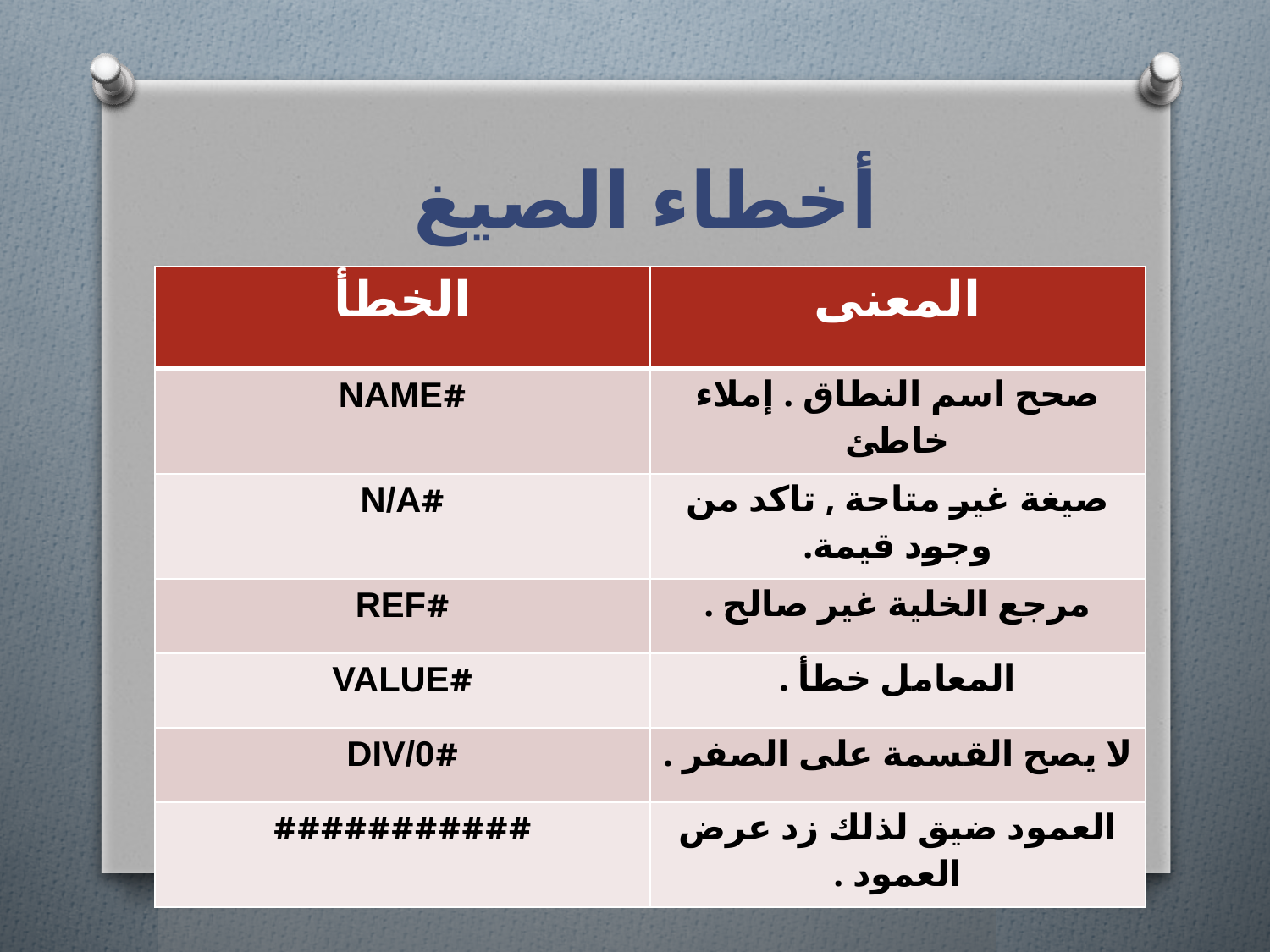

# أخطاء الصيغ
| الخطأ | المعنى |
| --- | --- |
| #NAME | صحح اسم النطاق . إملاء خاطئ |
| #N/A | صيغة غير متاحة , تاكد من وجود قيمة. |
| #REF | مرجع الخلية غير صالح . |
| #VALUE | المعامل خطأ . |
| #DIV/0 | لا يصح القسمة على الصفر . |
| ########### | العمود ضيق لذلك زد عرض العمود . |